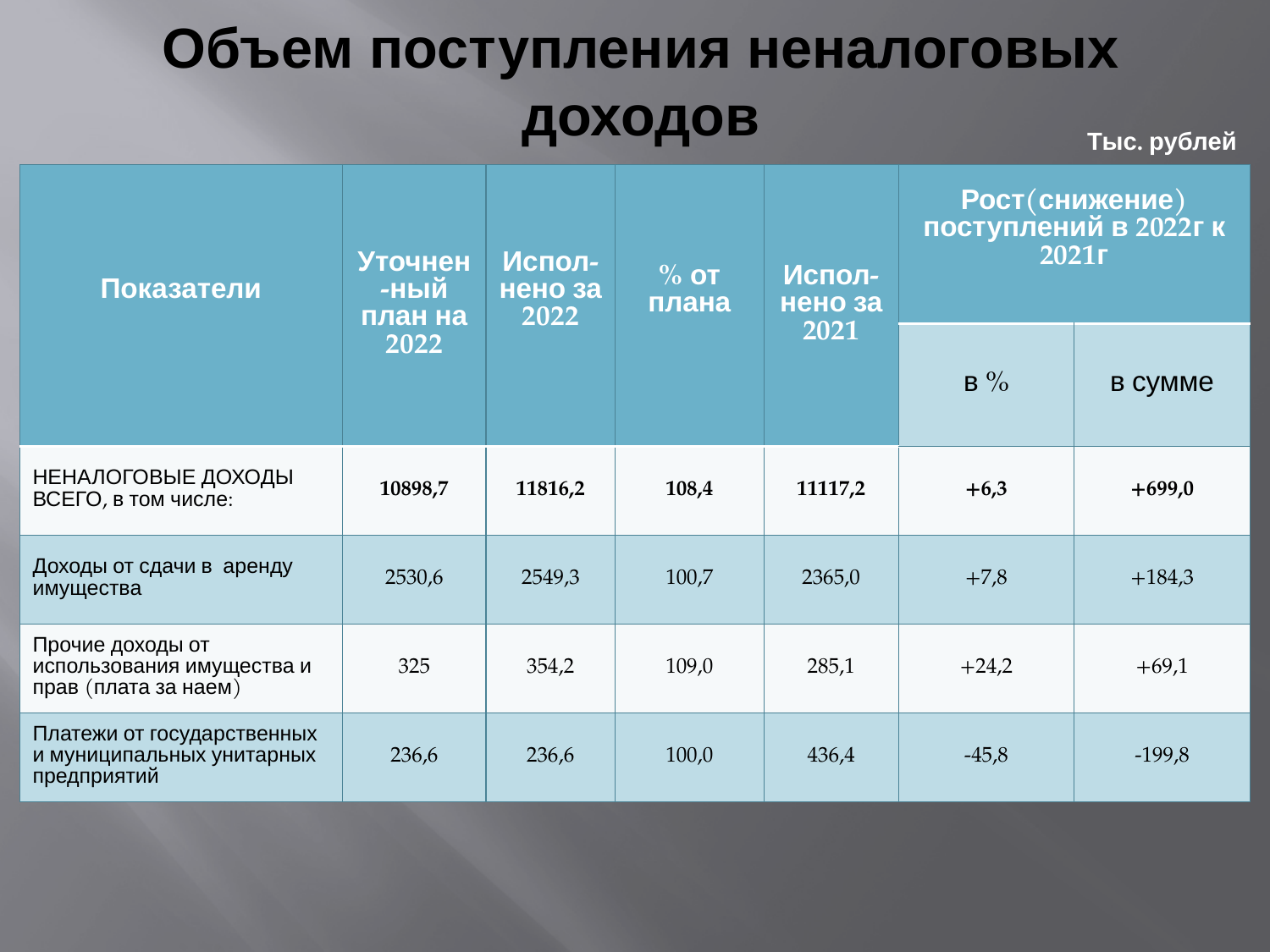

# Объем поступления неналоговых доходов
Тыс. рублей
| Показатели | Уточнен-ный план на 2022 | Испол-нено за 2022 | % от плана | Испол-нено за 2021 | Рост(снижение) поступлений в 2022г к 2021г |  |
| --- | --- | --- | --- | --- | --- | --- |
|  |  |  |  |  | в % | в сумме |
| НЕНАЛОГОВЫЕ ДОХОДЫ ВСЕГО, в том числе: | 10898,7 | 11816,2 | 108,4 | 11117,2 | +6,3 | +699,0 |
| Доходы от сдачи в аренду имущества | 2530,6 | 2549,3 | 100,7 | 2365,0 | +7,8 | +184,3 |
| Прочие доходы от использования имущества и прав (плата за наем) | 325 | 354,2 | 109,0 | 285,1 | +24,2 | +69,1 |
| Платежи от государственных и муниципальных унитарных предприятий | 236,6 | 236,6 | 100,0 | 436,4 | -45,8 | -199,8 |